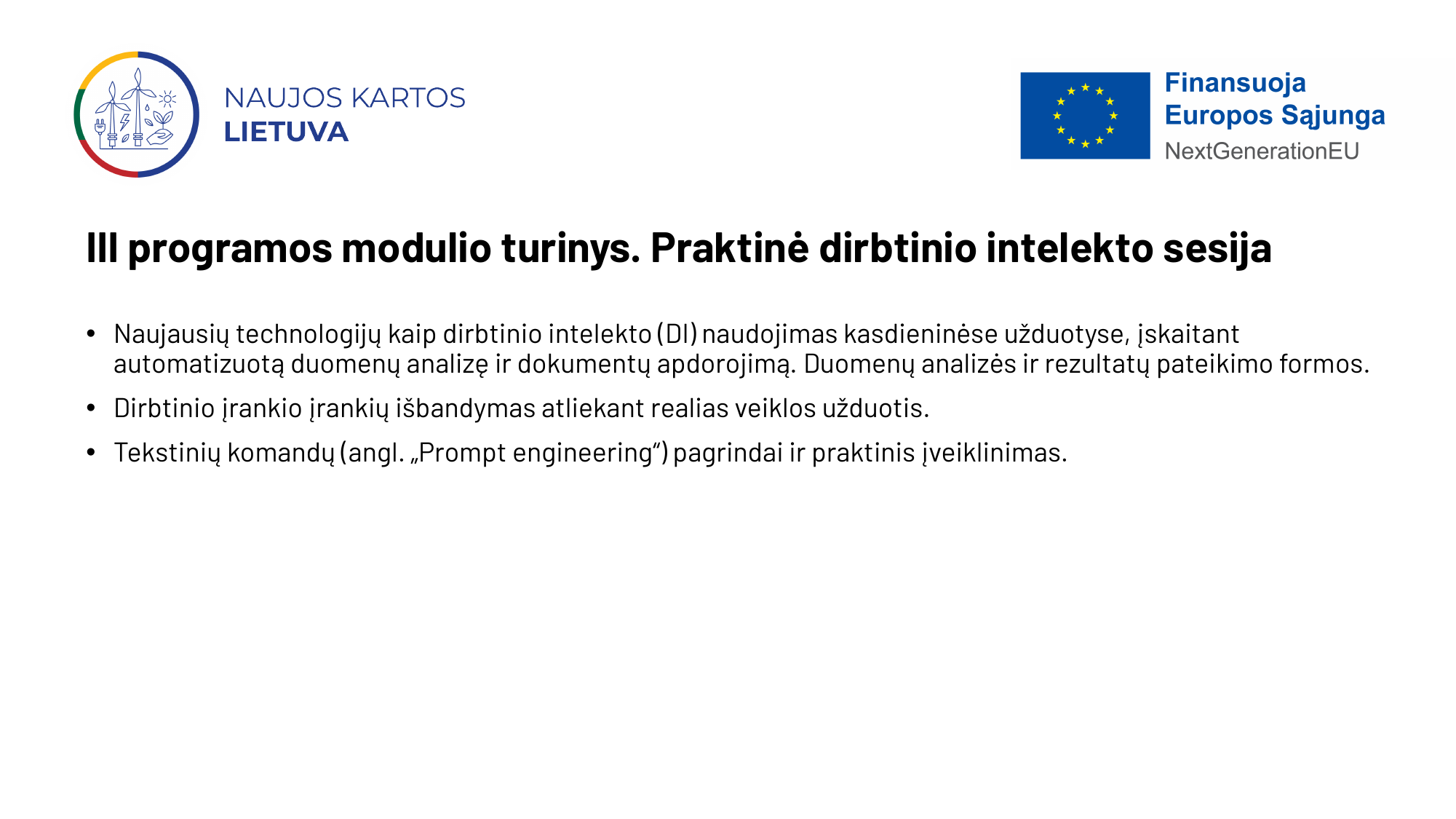

# III programos modulio turinys. Praktinė dirbtinio intelekto sesija
Naujausių technologijų kaip dirbtinio intelekto (DI) naudojimas kasdieninėse užduotyse, įskaitant automatizuotą duomenų analizę ir dokumentų apdorojimą. Duomenų analizės ir rezultatų pateikimo formos.
Dirbtinio įrankio įrankių išbandymas atliekant realias veiklos užduotis.
Tekstinių komandų (angl. „Prompt engineering“) pagrindai ir praktinis įveiklinimas.